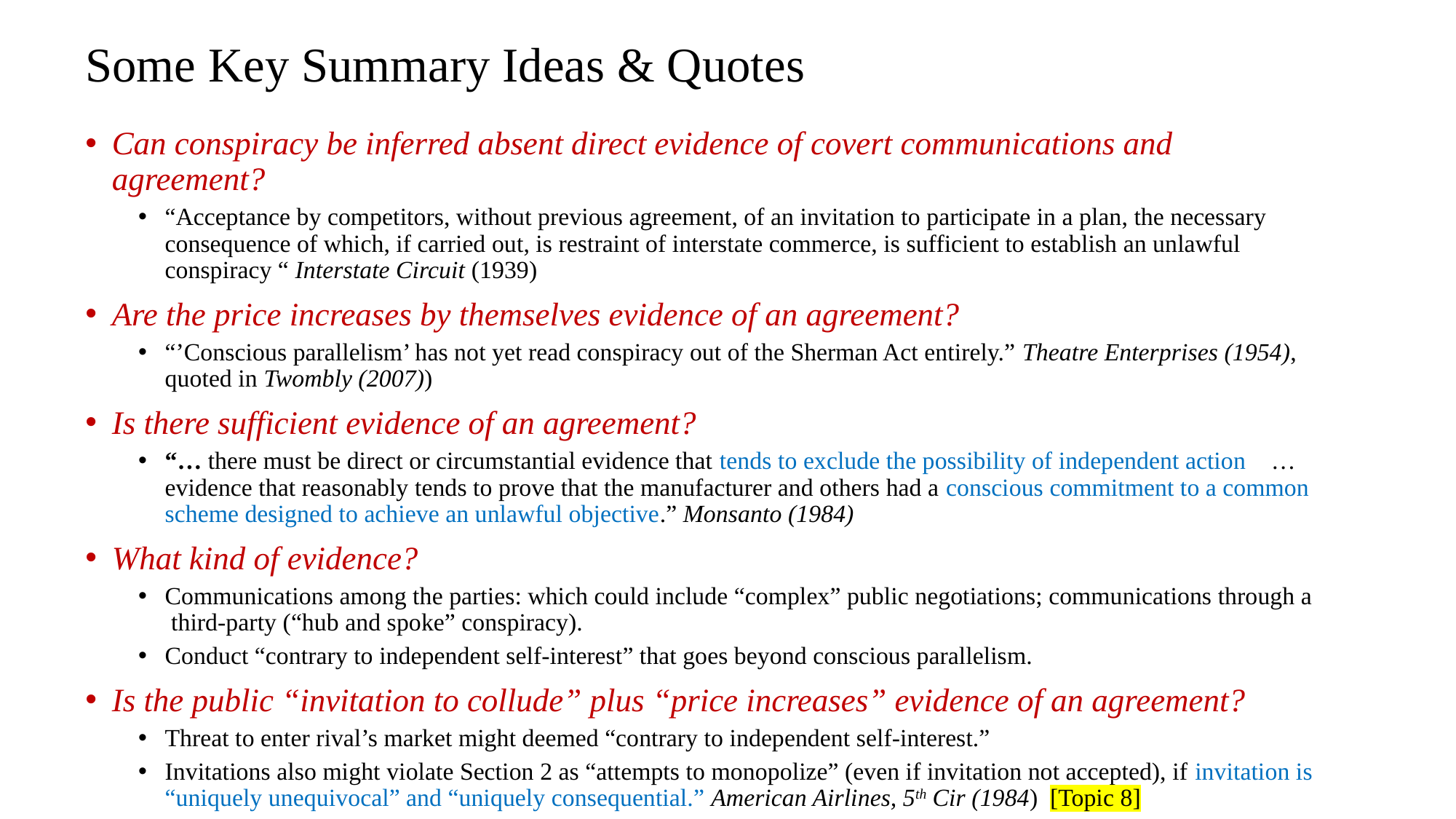

# Some Key Summary Ideas & Quotes
Can conspiracy be inferred absent direct evidence of covert communications and agreement?
“Acceptance by competitors, without previous agreement, of an invitation to participate in a plan, the necessary consequence of which, if carried out, is restraint of interstate commerce, is sufficient to establish an unlawful conspiracy “ Interstate Circuit (1939)
Are the price increases by themselves evidence of an agreement?
“’Conscious parallelism’ has not yet read conspiracy out of the Sherman Act entirely.” Theatre Enterprises (1954), quoted in Twombly (2007))
Is there sufficient evidence of an agreement?
“… there must be direct or circumstantial evidence that tends to exclude the possibility of independent action    …  evidence that reasonably tends to prove that the manufacturer and others had a conscious commitment to a common scheme designed to achieve an unlawful objective.” Monsanto (1984)
What kind of evidence?
Communications among the parties: which could include “complex” public negotiations; communications through a  third-party (“hub and spoke” conspiracy).
Conduct “contrary to independent self-interest” that goes beyond conscious parallelism.
Is the public “invitation to collude” plus “price increases” evidence of an agreement?
Threat to enter rival’s market might deemed “contrary to independent self-interest.”
Invitations also might violate Section 2 as “attempts to monopolize” (even if invitation not accepted), if invitation is “uniquely unequivocal” and “uniquely consequential.” American Airlines, 5th Cir (1984)  [Topic 8]